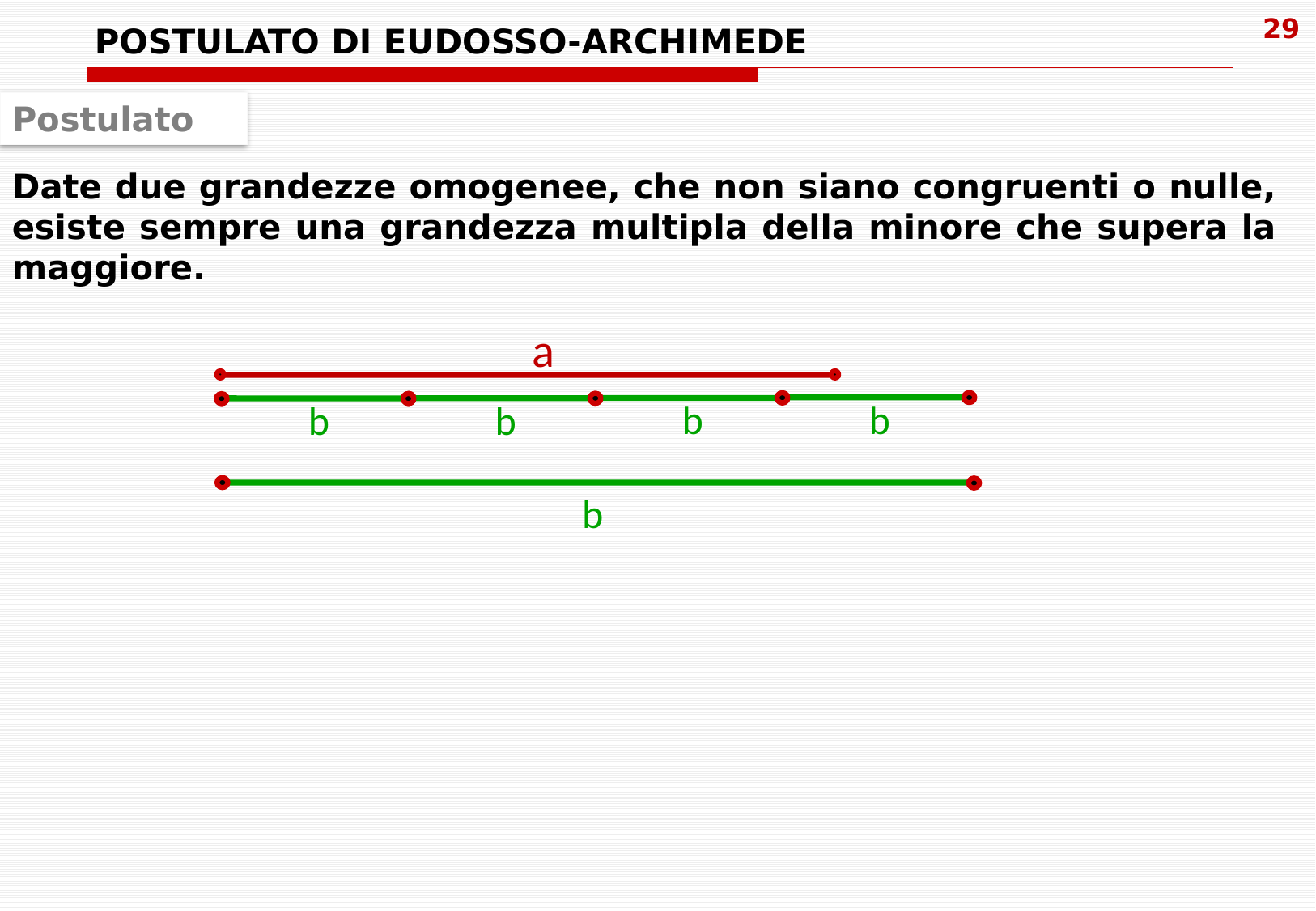

POSTULATO DI EUDOSSO-ARCHIMEDE
Postulato
Date due grandezze omogenee, che non siano congruenti o nulle, esiste sempre una grandezza multipla della minore che supera la maggiore.
a

b

b

b

b

b